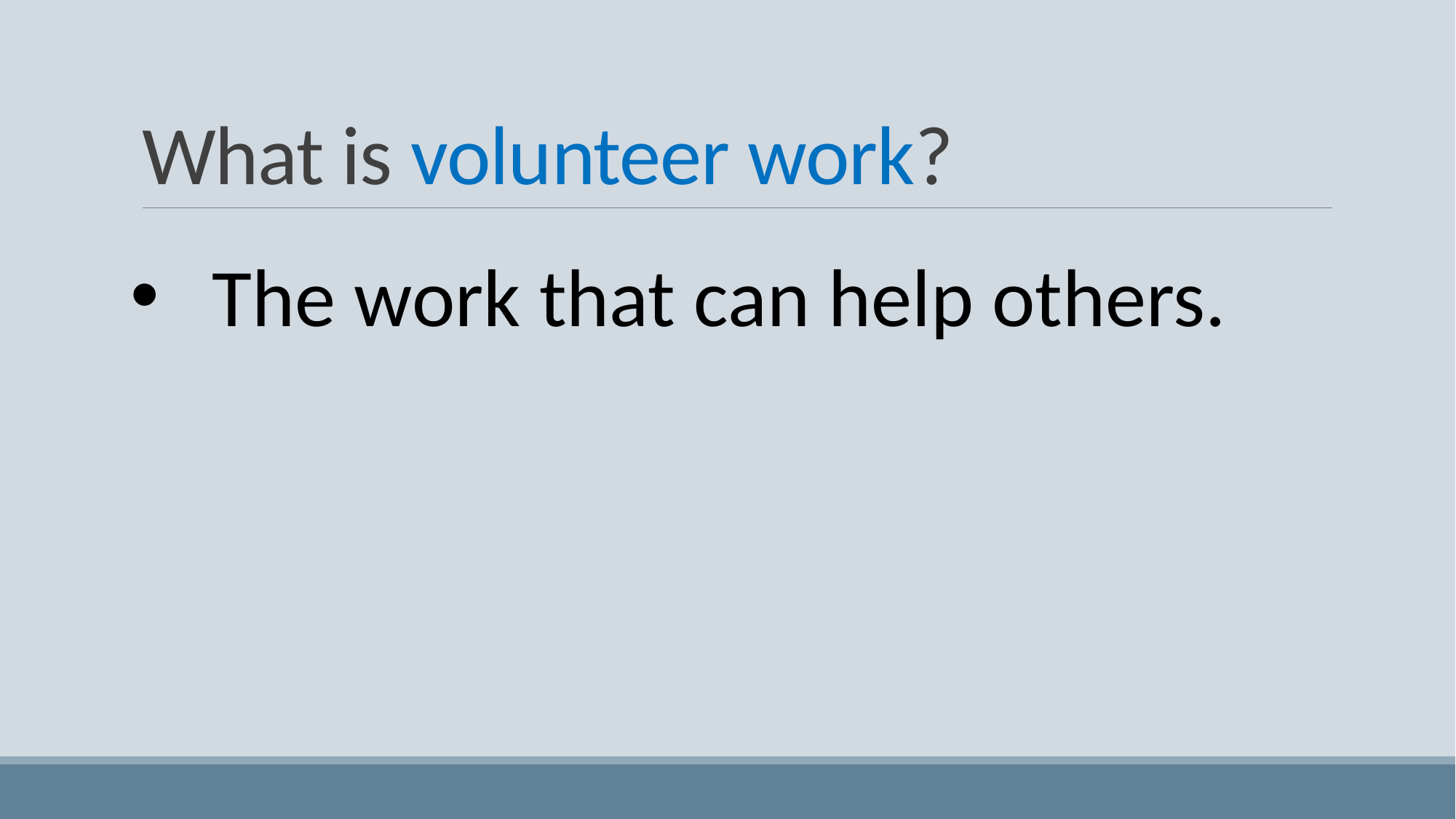

# What is volunteer work?
The work that can help others.